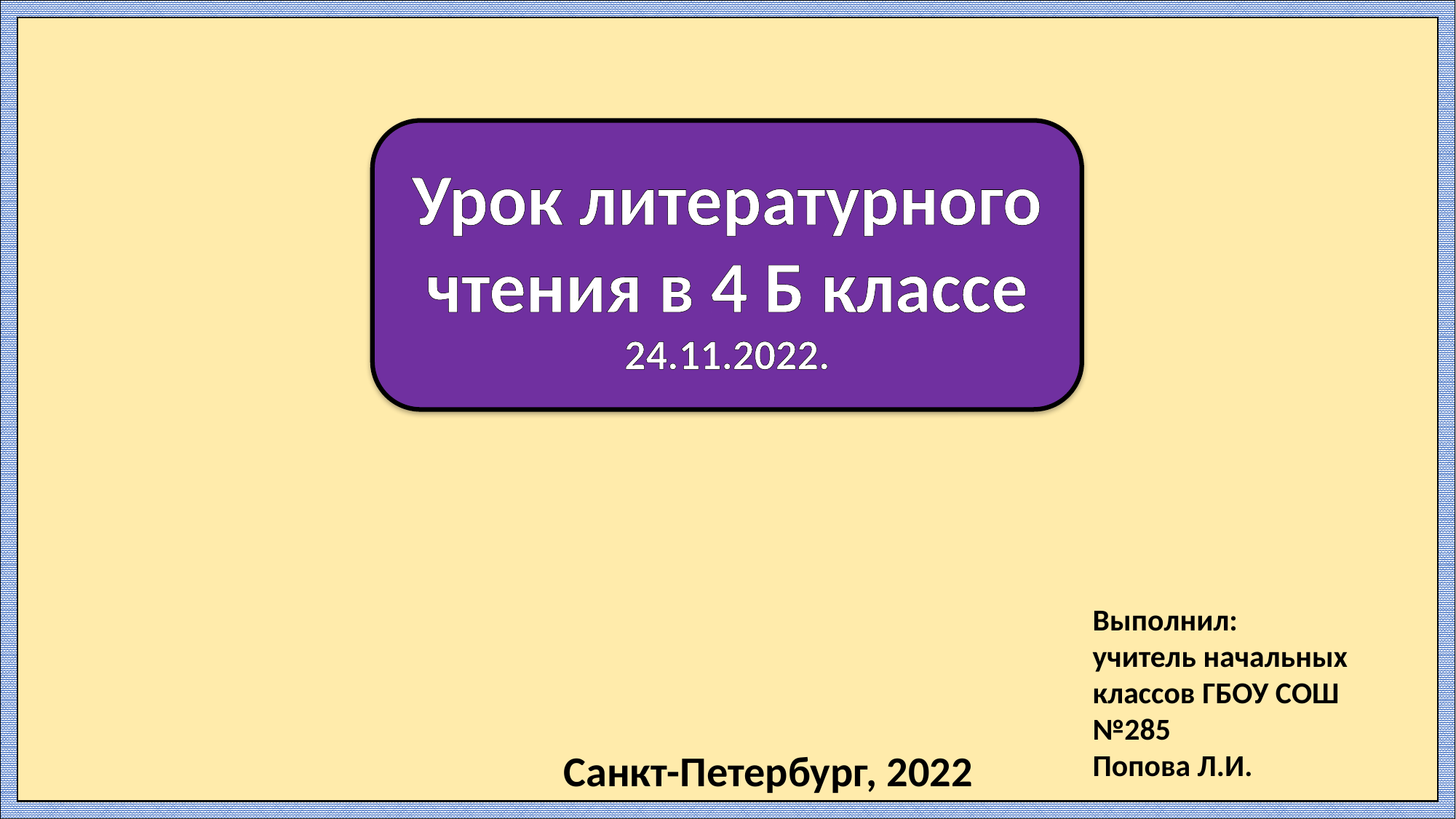

Урок литературного чтения в 4 Б классе
24.11.2022.
Выполнил:
учитель начальных классов ГБОУ СОШ №285
Попова Л.И.
Санкт-Петербург, 2022